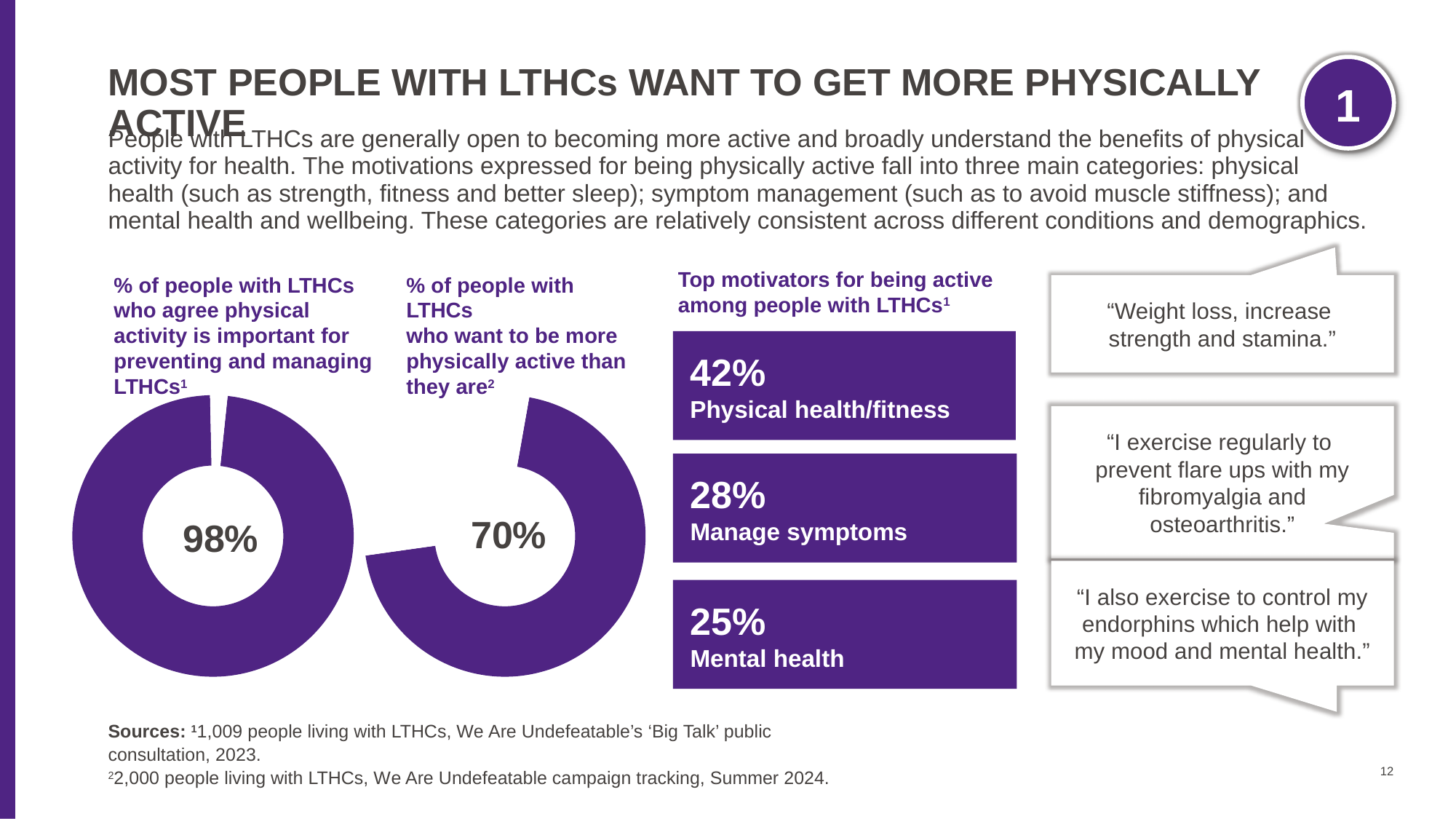

1
MOST PEOPLE WITH LTHCs WANT TO GET MORE PHYSICALLY ACTIVE
People with LTHCs are generally open to becoming more active and broadly understand the benefits of physical
activity for health. The motivations expressed for being physically active fall into three main categories: physical
health (such as strength, fitness and better sleep); symptom management (such as to avoid muscle stiffness); and
mental health and wellbeing. These categories are relatively consistent across different conditions and demographics.
Top motivators for being active among people with LTHCs1
% of people with LTHCs
who agree physical activity is important for preventing and managing LTHCs1
% of people with LTHCs
who want to be more physically active than
they are2
“Weight loss, increase
strength and stamina.”
42%
Physical health/fitness

### Chart

| Category | Column1 |
|---|---|
|  | 0.98 |
|  | 0.02 |

### Chart

| Category | Column1 |
|---|---|
|  | 0.7 |
|  | 0.3 |
“I exercise regularly to
prevent flare ups with my fibromyalgia and osteoarthritis.”
28%
Manage symptoms
70%
98%
“I also exercise to control my endorphins which help with
my mood and mental health.”
25%
Mental health
Sources: 11,009 people living with LTHCs, We Are Undefeatable’s ‘Big Talk’ public consultation, 2023.
22,000 people living with LTHCs, We Are Undefeatable campaign tracking, Summer 2024.